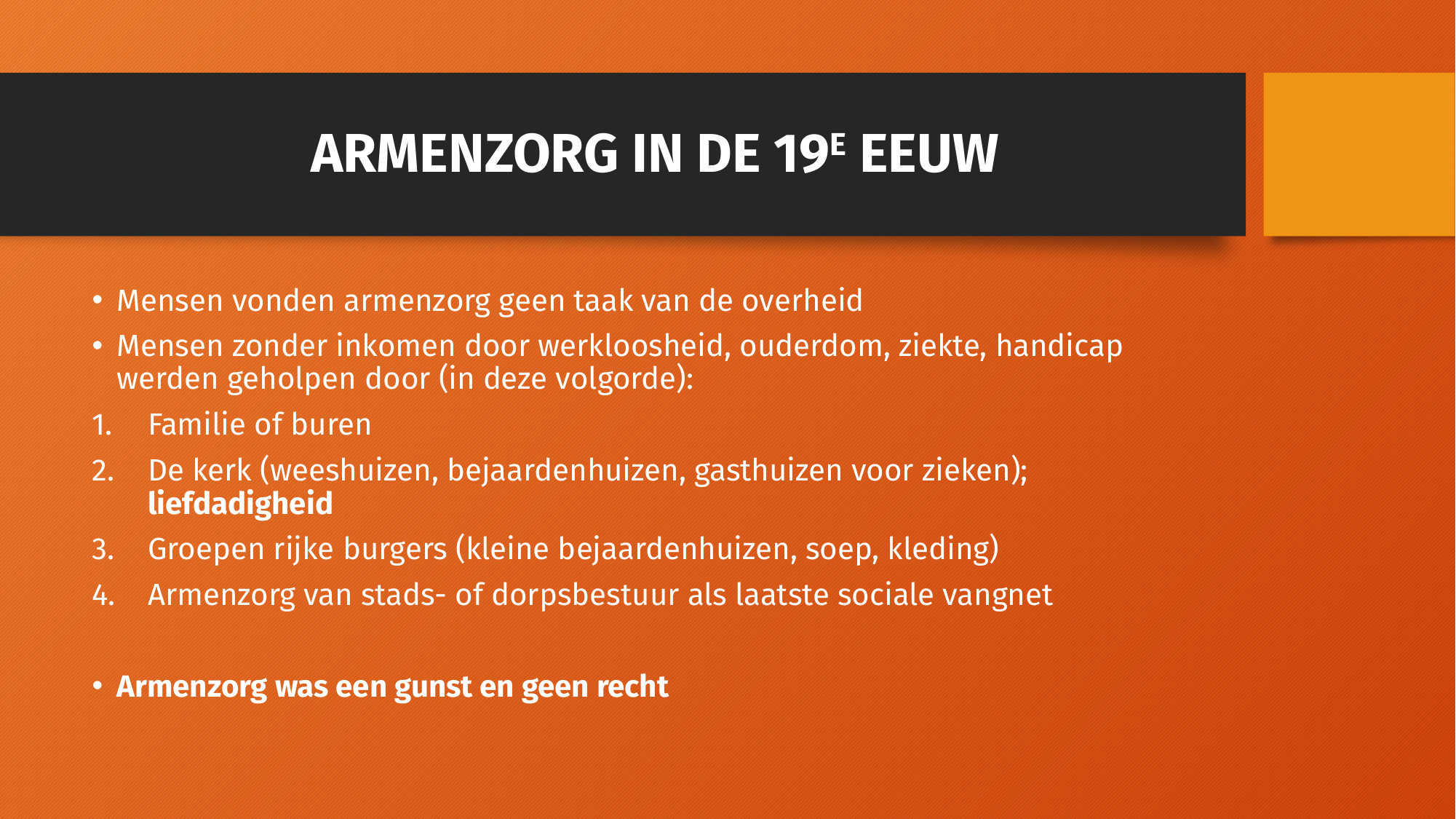

# ARMENZORG IN DE 19E EEUW
Mensen vonden armenzorg geen taak van de overheid
Mensen zonder inkomen door werkloosheid, ouderdom, ziekte, handicap werden geholpen door (in deze volgorde):
Familie of buren
De kerk (weeshuizen, bejaardenhuizen, gasthuizen voor zieken); liefdadigheid
Groepen rijke burgers (kleine bejaardenhuizen, soep, kleding)
Armenzorg van stads- of dorpsbestuur als laatste sociale vangnet

Armenzorg was een gunst en geen recht